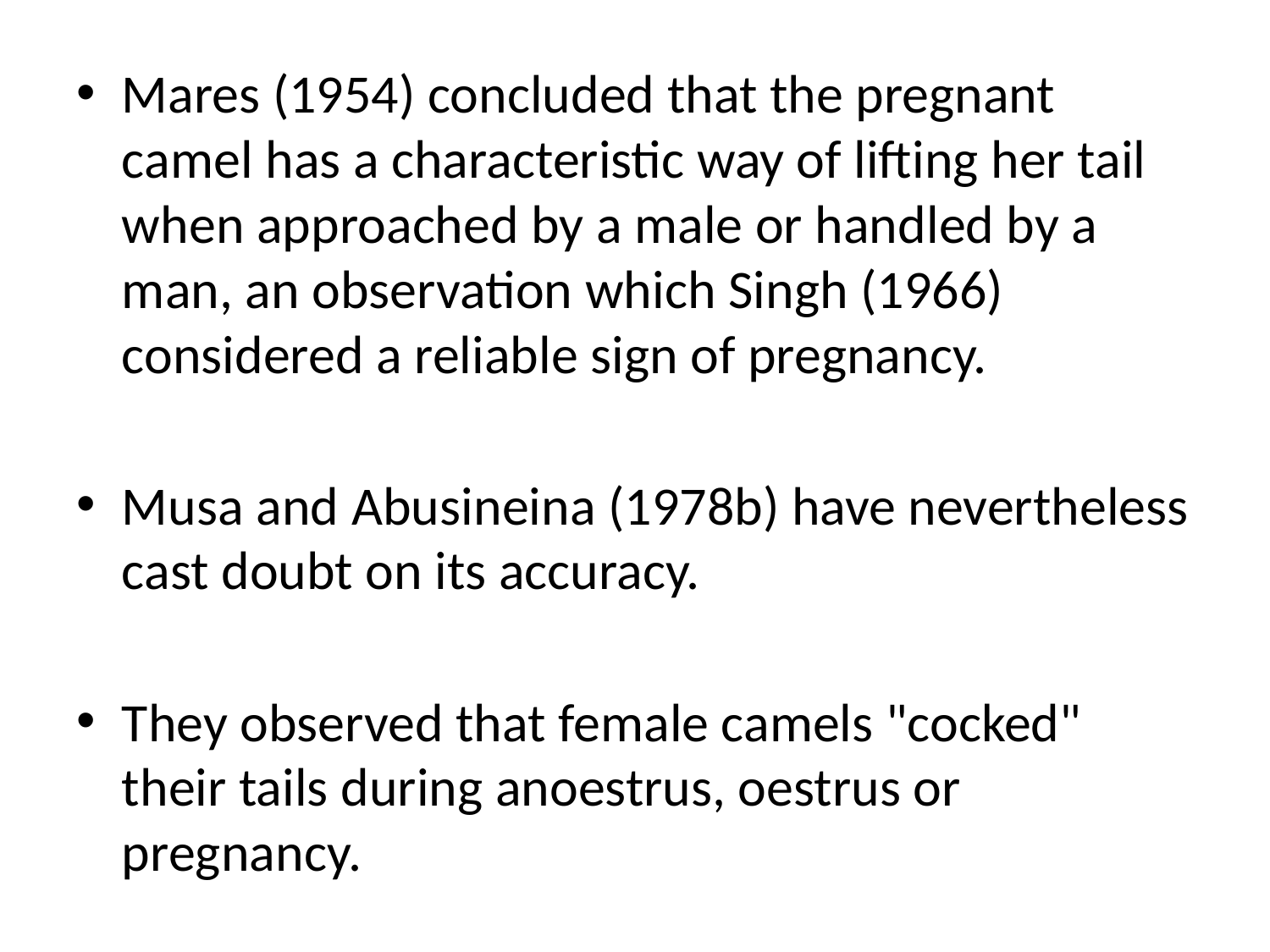

Mares (1954) concluded that the pregnant camel has a characteristic way of lifting her tail when approached by a male or handled by a man, an observation which Singh (1966) considered a reliable sign of pregnancy.

Musa and Abusineina (1978b) have nevertheless cast doubt on its accuracy.

They observed that female camels "cocked" their tails during anoestrus, oestrus or pregnancy.